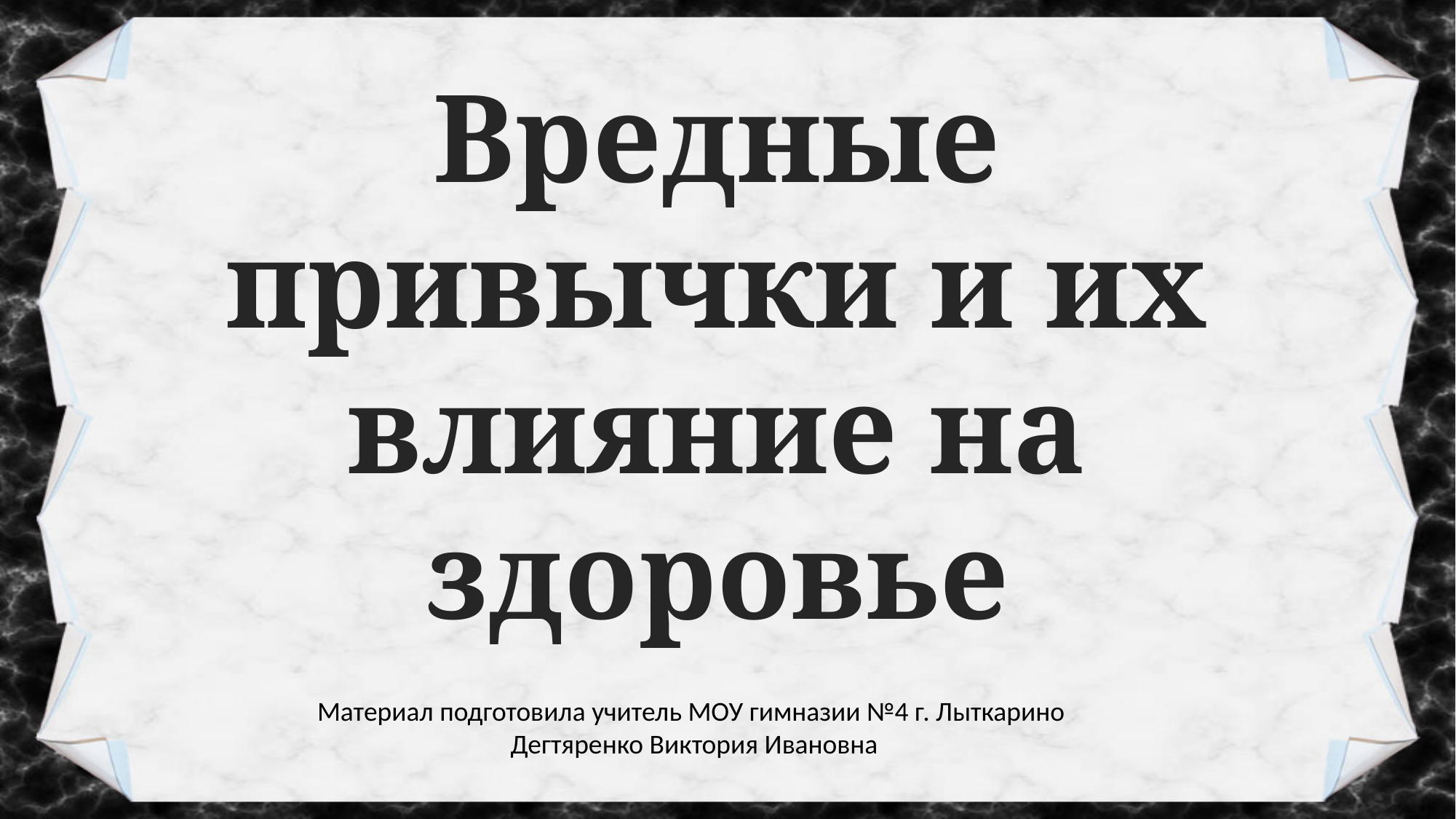

Вредные привычки и их влияние на здоровье
Материал подготовила учитель МОУ гимназии №4 г. Лыткарино
Дегтяренко Виктория Ивановна